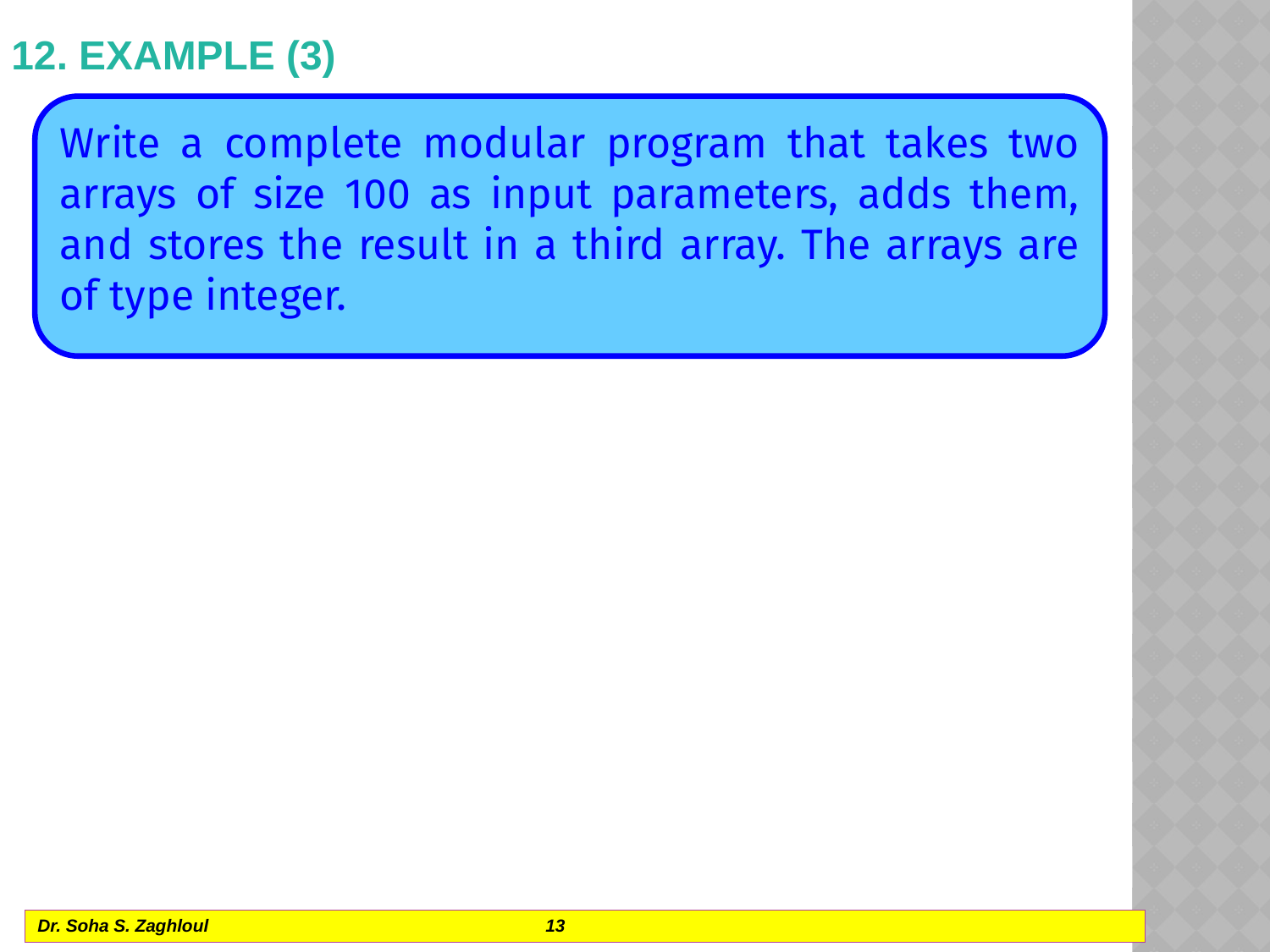

# 12. Example (3)
Write a complete modular program that takes two arrays of size 100 as input parameters, adds them, and stores the result in a third array. The arrays are of type integer.
Dr. Soha S. Zaghloul			13